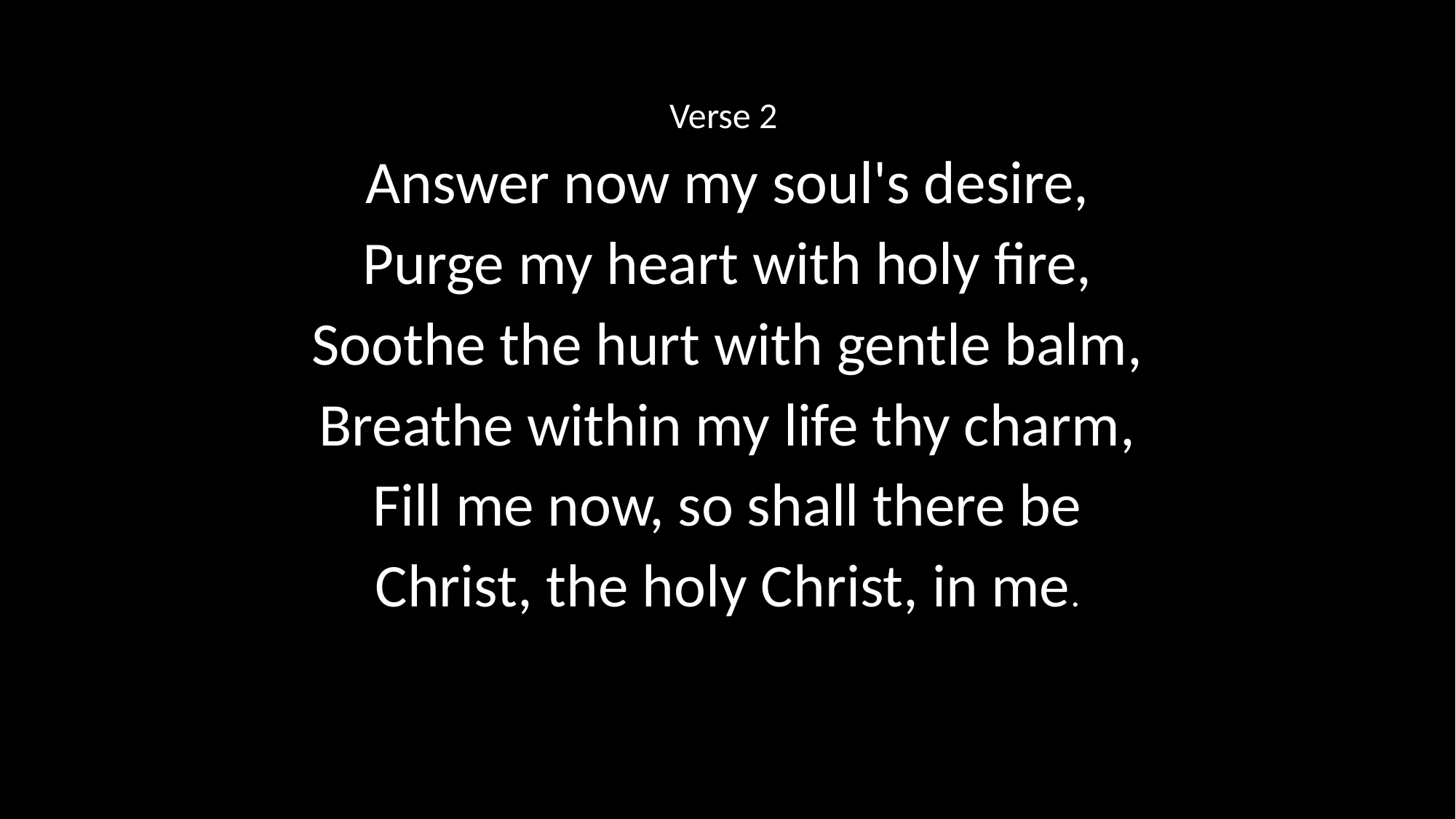

Verse 2
Answer now my soul's desire,
Purge my heart with holy fire,
Soothe the hurt with gentle balm,
Breathe within my life thy charm,
Fill me now, so shall there be
Christ, the holy Christ, in me.